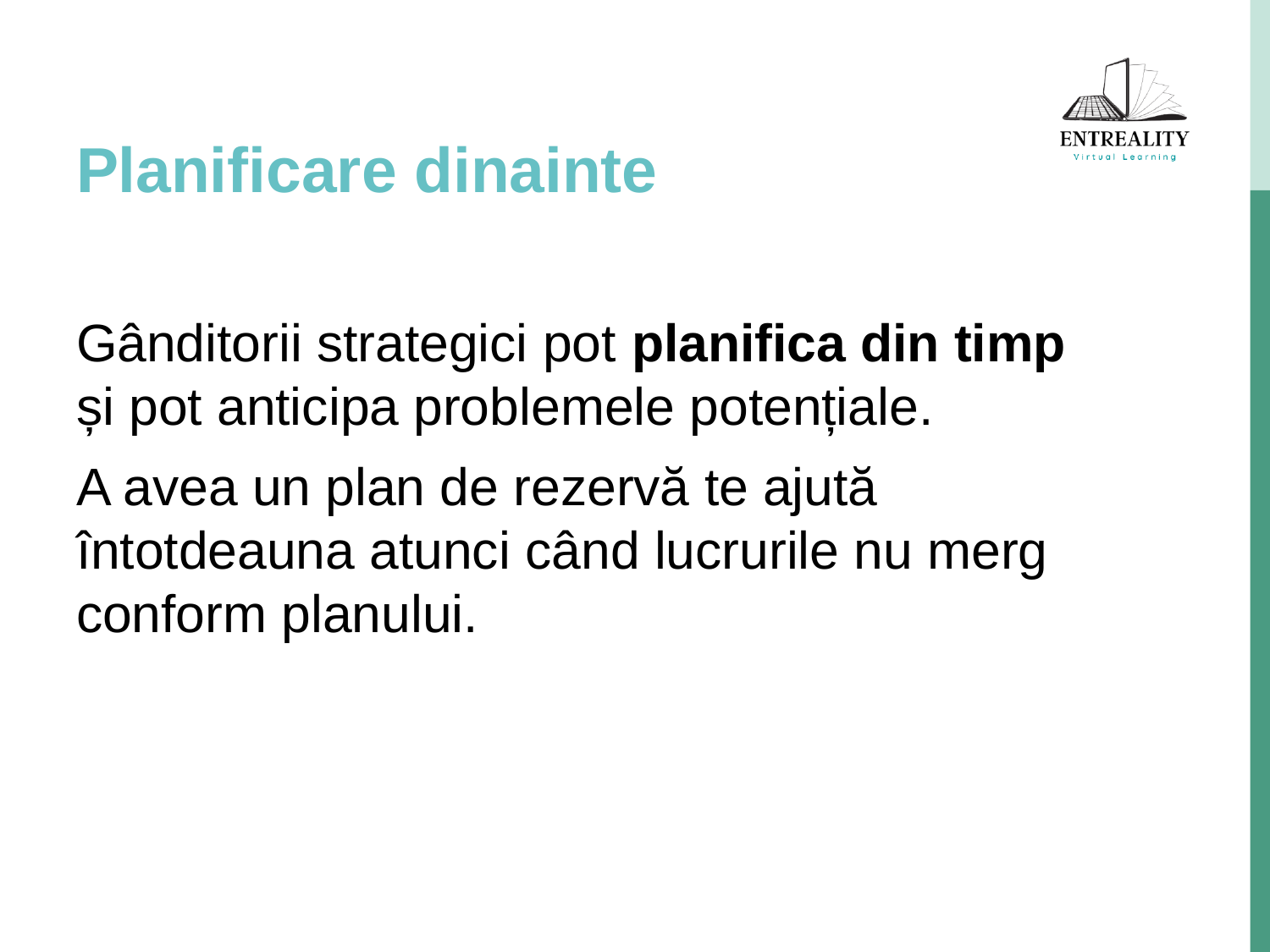

# Planificare dinainte

Gânditorii strategici pot planifica din timp și pot anticipa problemele potențiale.
A avea un plan de rezervă te ajută întotdeauna atunci când lucrurile nu merg conform planului.